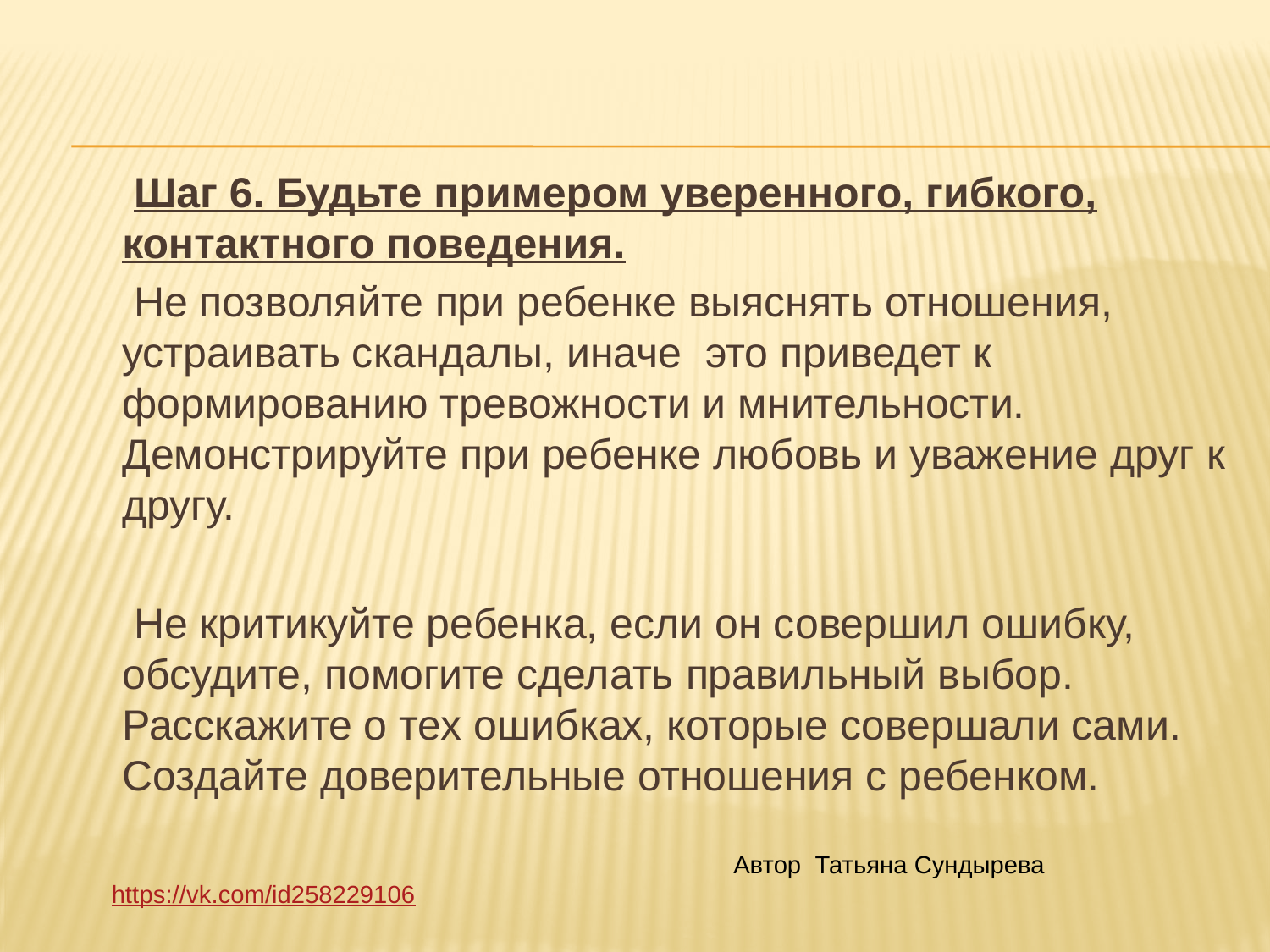

Шаг 6. Будьте примером уверенного, гибкого, контактного поведения.
     Не позволяйте при ребенке выяснять отношения, устраивать скандалы, иначе  это приведет к формированию тревожности и мнительности. Демонстрируйте при ребенке любовь и уважение друг к другу.

     Не критикуйте ребенка, если он совершил ошибку, обсудите, помогите сделать правильный выбор. Расскажите о тех ошибках, которые совершали сами. Создайте доверительные отношения с ребенком.

#

                                                                                         Автор  Татьяна Сундыреваhttps://vk.com/id258229106